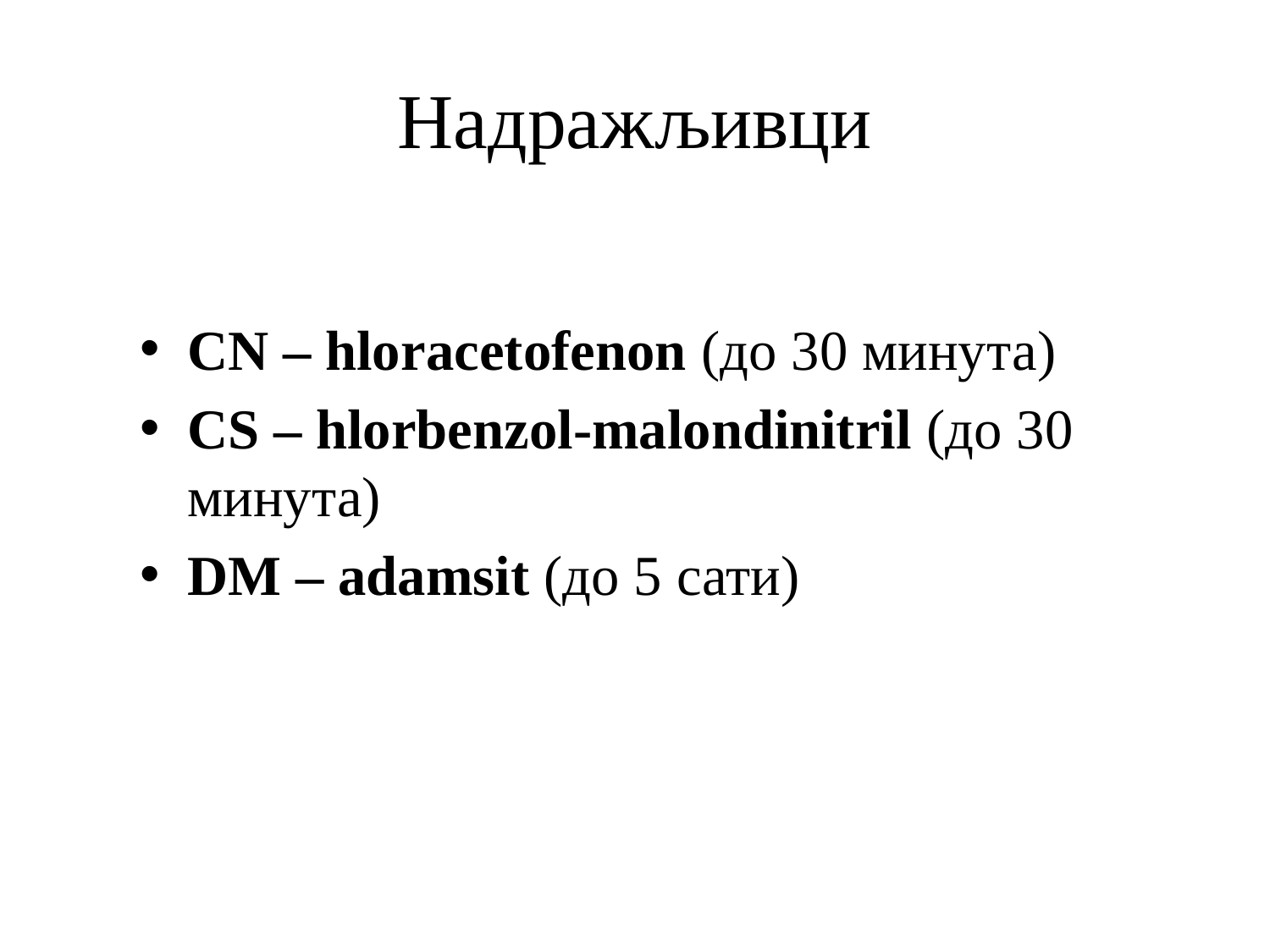

# Надражљивци
CN – hloracetofenon (до 30 минута)
CS – hlorbenzol-malondinitril (до 30 минута)
DM – adamsit (до 5 сати)